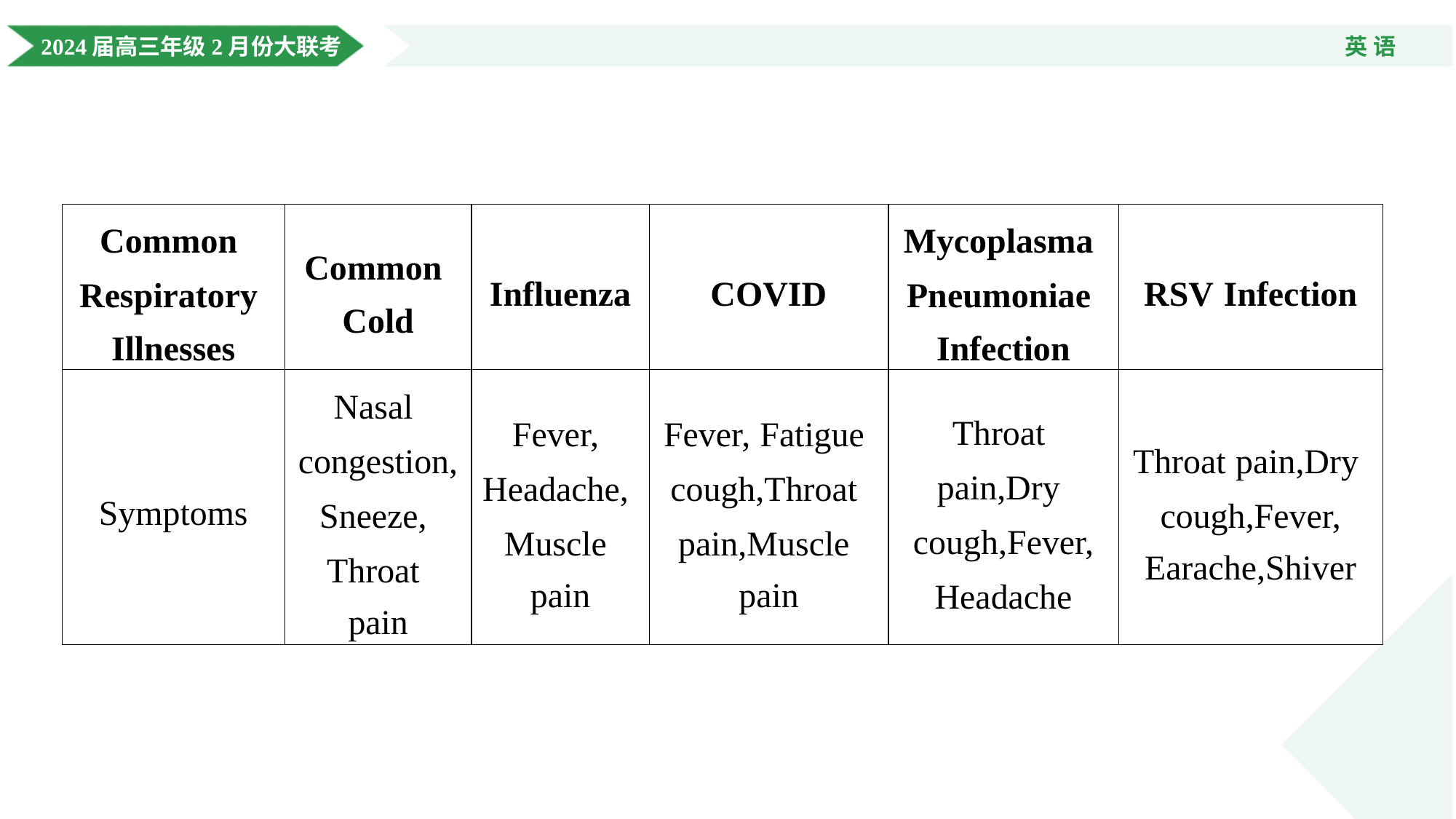

| Common Respiratory Illnesses | Common Cold | Influenza | COVID | Mycoplasma Pneumoniae Infection | RSV Infection |
| --- | --- | --- | --- | --- | --- |
| Symptoms | Nasal congestion, Sneeze, Throat pain | Fever, Headache, Muscle pain | Fever, Fatigue cough,Throat pain,Muscle pain | Throat pain,Dry cough,Fever, Headache | Throat pain,Dry cough,Fever, Earache,Shiver |